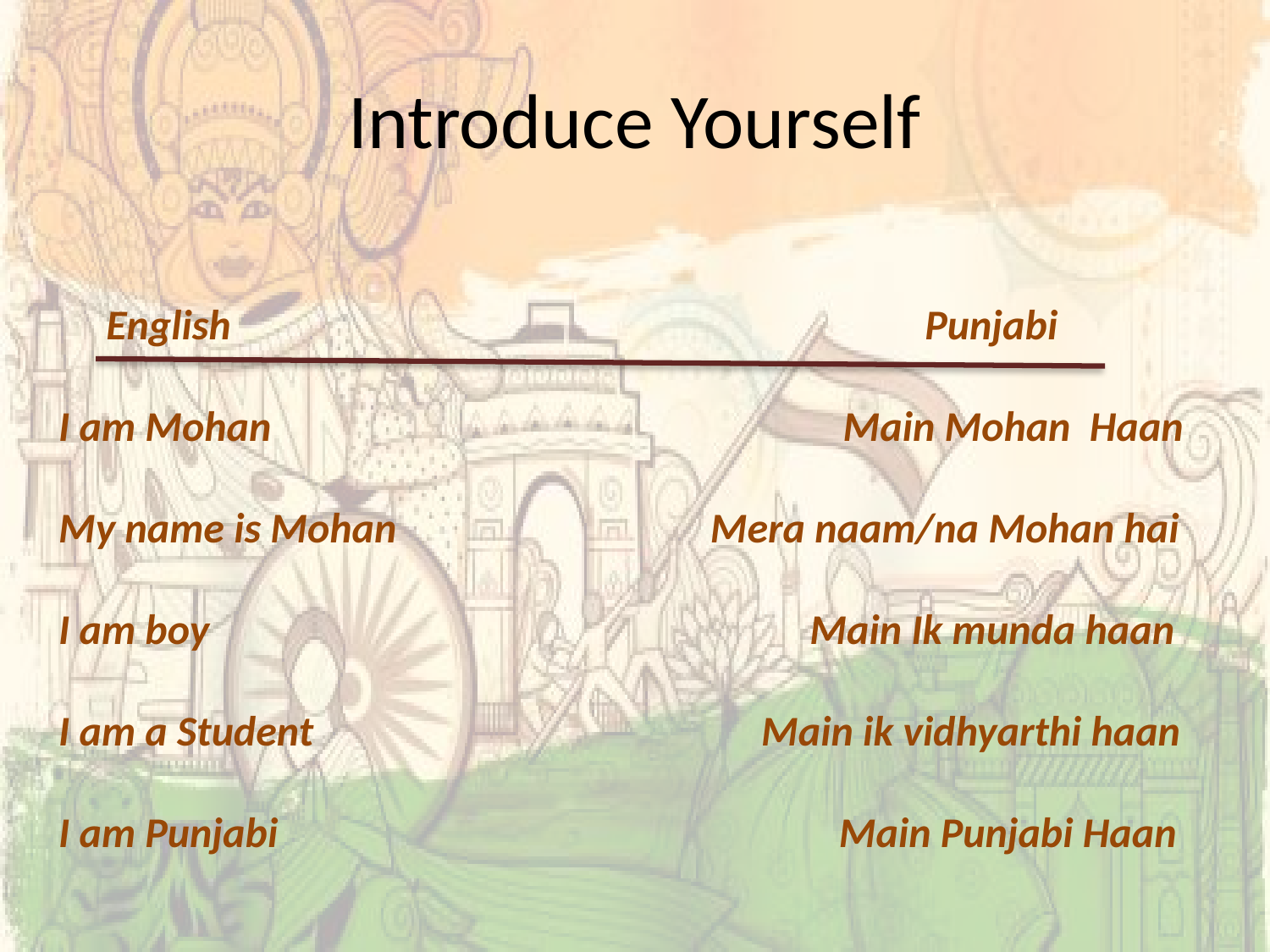

# Introduce Yourself
     English                                                                         Punjabi

I am Mohan                                                            Main Mohan  Haan

My name is Mohan                                 Mera naam/na Mohan hai

I am boy                                                               Main Ik munda haan

I am a Student                                               Main ik vidhyarthi haan

I am Punjabi                                                           Main Punjabi Haan